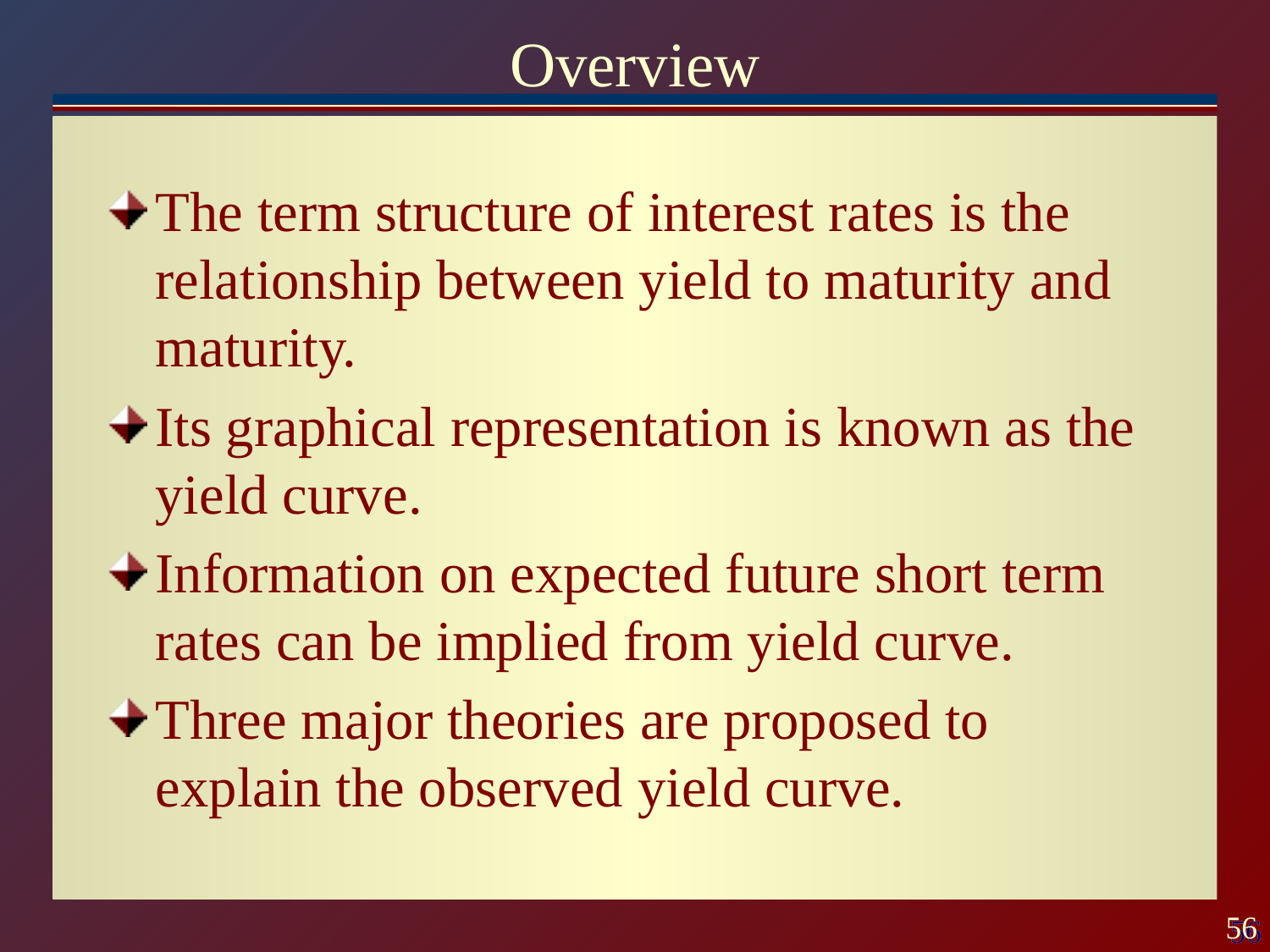

# Overview
The term structure of interest rates is the relationship between yield to maturity and maturity.
Its graphical representation is known as the yield curve.
Information on expected future short term rates can be implied from yield curve.
Three major theories are proposed to explain the observed yield curve.